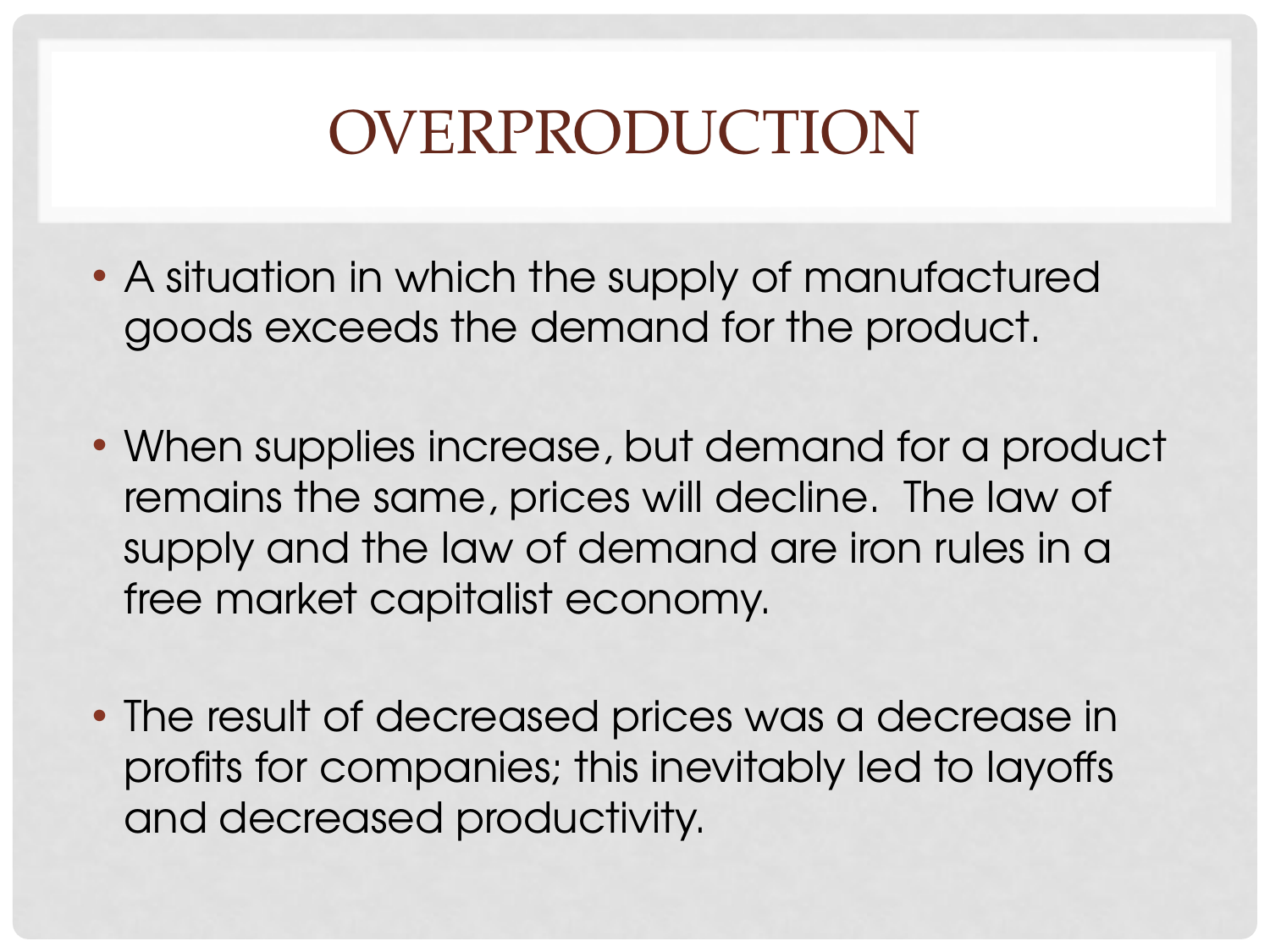

# Overproduction
A situation in which the supply of manufactured goods exceeds the demand for the product.

When supplies increase, but demand for a product remains the same, prices will decline.  The law of supply and the law of demand are iron rules in a free market capitalist economy.

The result of decreased prices was a decrease in profits for companies; this inevitably led to layoffs and decreased productivity.